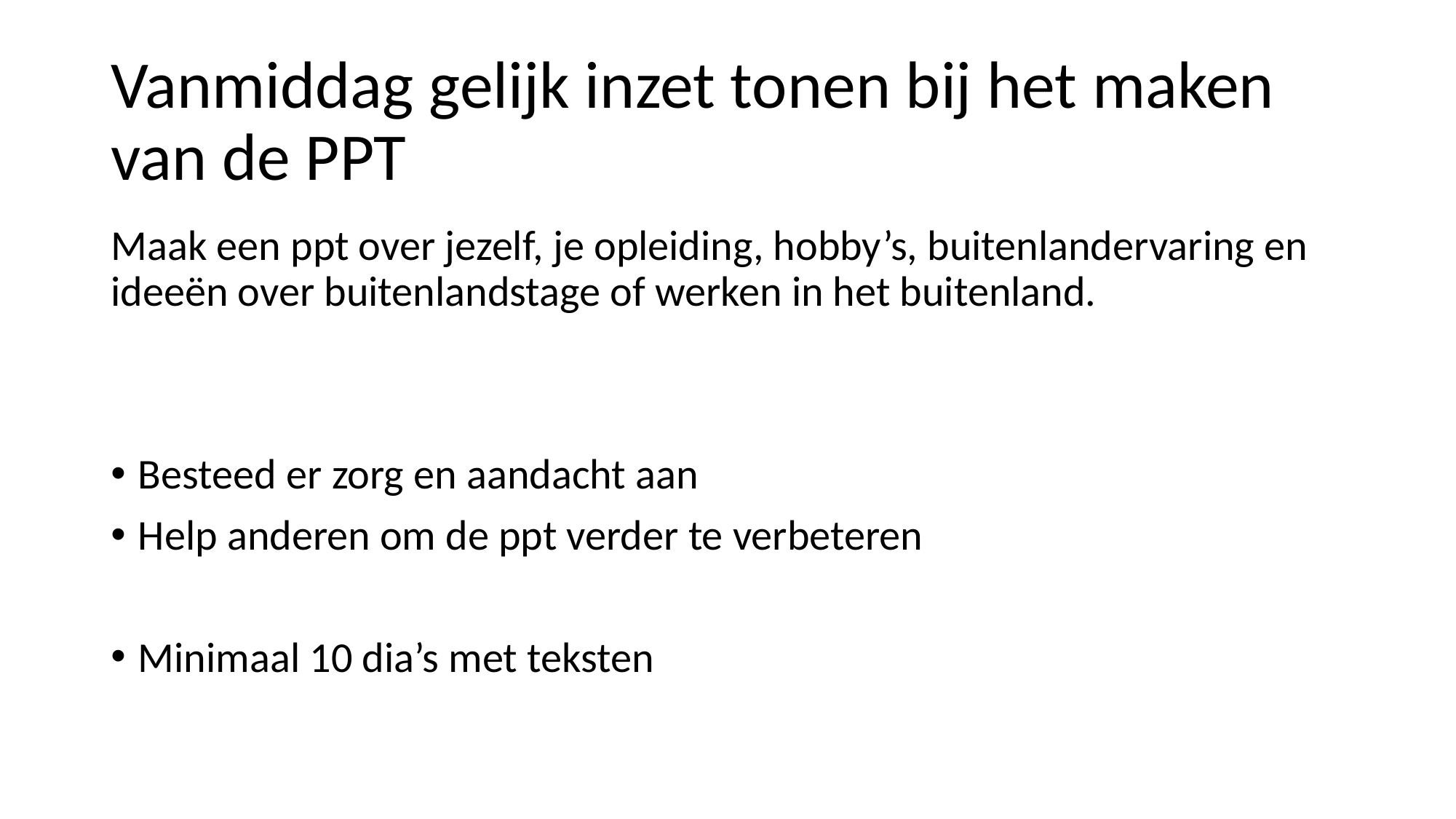

# Vanmiddag gelijk inzet tonen bij het maken van de PPT
Maak een ppt over jezelf, je opleiding, hobby’s, buitenlandervaring en ideeën over buitenlandstage of werken in het buitenland.

Besteed er zorg en aandacht aan
Help anderen om de ppt verder te verbeteren

Minimaal 10 dia’s met teksten